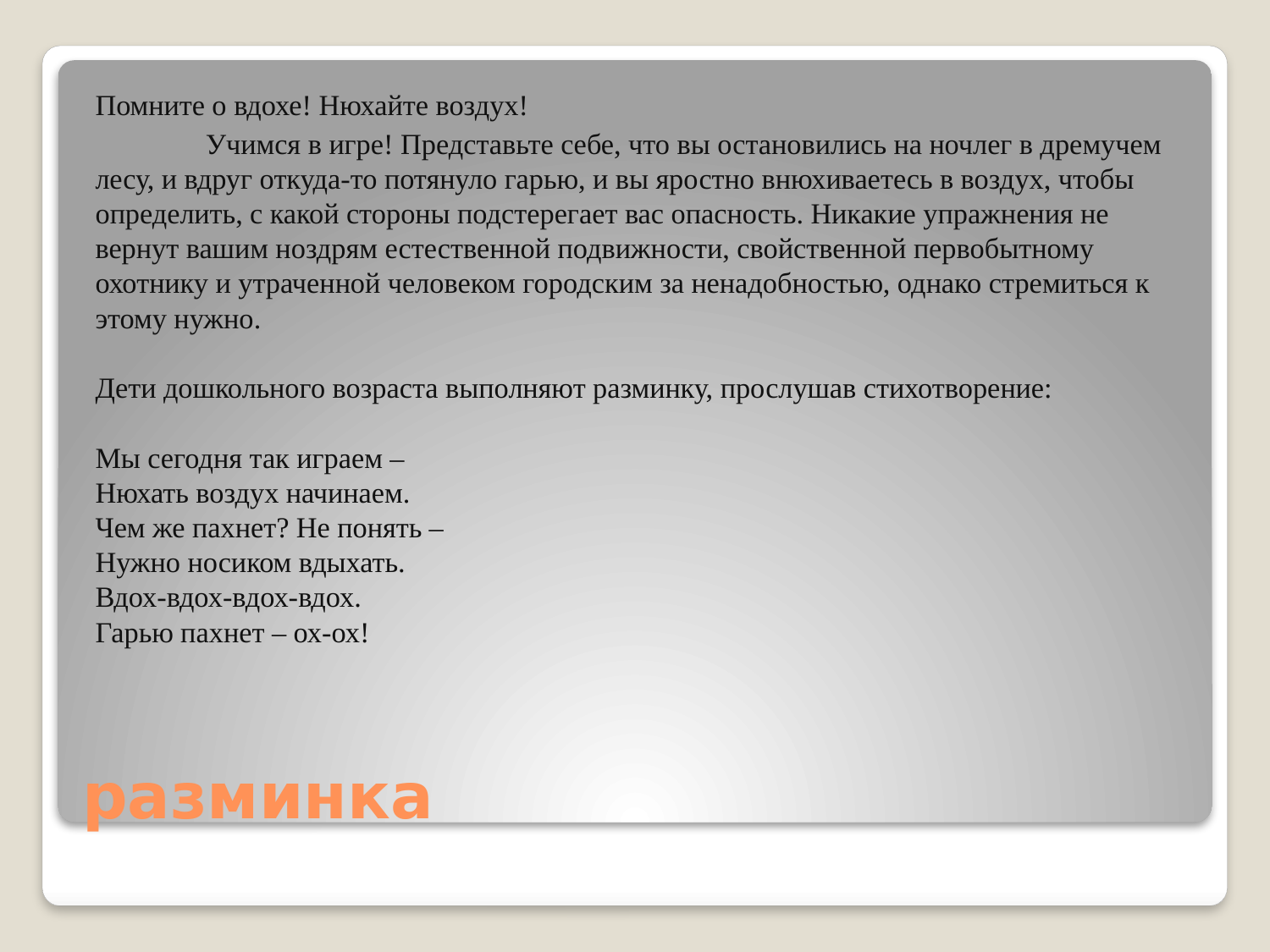

Помните о вдохе! Нюхайте воздух!
	Учимся в игре! Представьте себе, что вы остановились на ночлег в дремучем лесу, и вдруг откуда-то потянуло гарью, и вы яростно внюхиваетесь в воздух, чтобы определить, с какой стороны подстерегает вас опасность. Никакие упражнения не вернут вашим ноздрям естественной подвижности, свойственной первобытному охотнику и утраченной человеком городским за ненадобностью, однако стремиться к этому нужно.

Дети дошкольного возраста выполняют разминку, прослушав стихотворение:

Мы сегодня так играем –
Нюхать воздух начинаем.
Чем же пахнет? Не понять –
Нужно носиком вдыхать.
Вдох-вдох-вдох-вдох.
Гарью пахнет – ох-ох!

# разминка